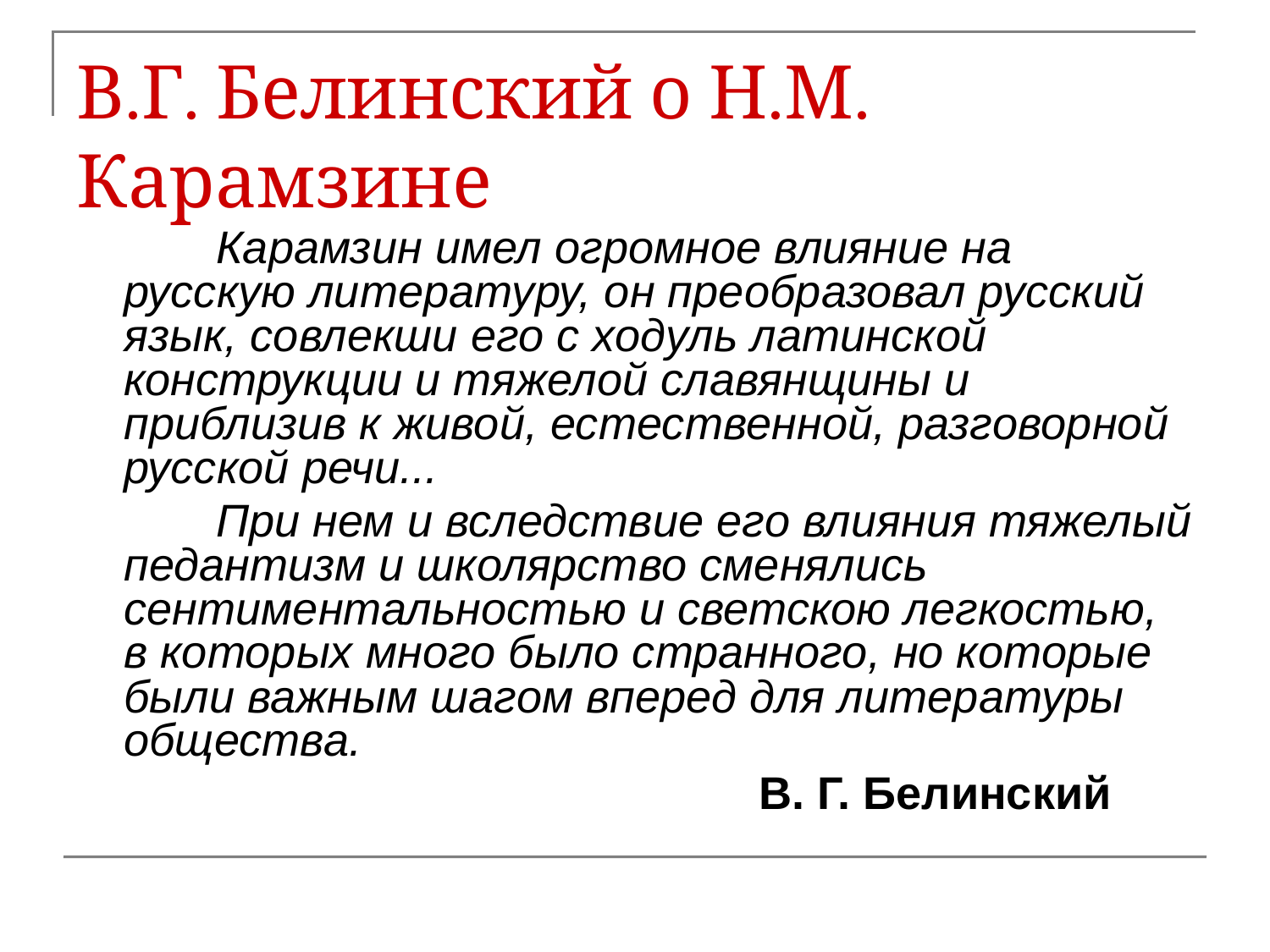

# В.Г. Белинский о Н.М. Карамзине
           Карамзин имел огромное влияние на русскую литературу, он преобразовал русский язык, совлекши его с ходуль латинской конструкции и тяжелой славянщины и приблизив к живой, естественной, разговорной русской речи...
           При нем и вследствие его влияния тяжелый педантизм и школярство сменялись сентиментальностью и светскою легкостью, в которых много было странного, но которые были важным шагом вперед для литературы общества.
						В. Г. Белинский